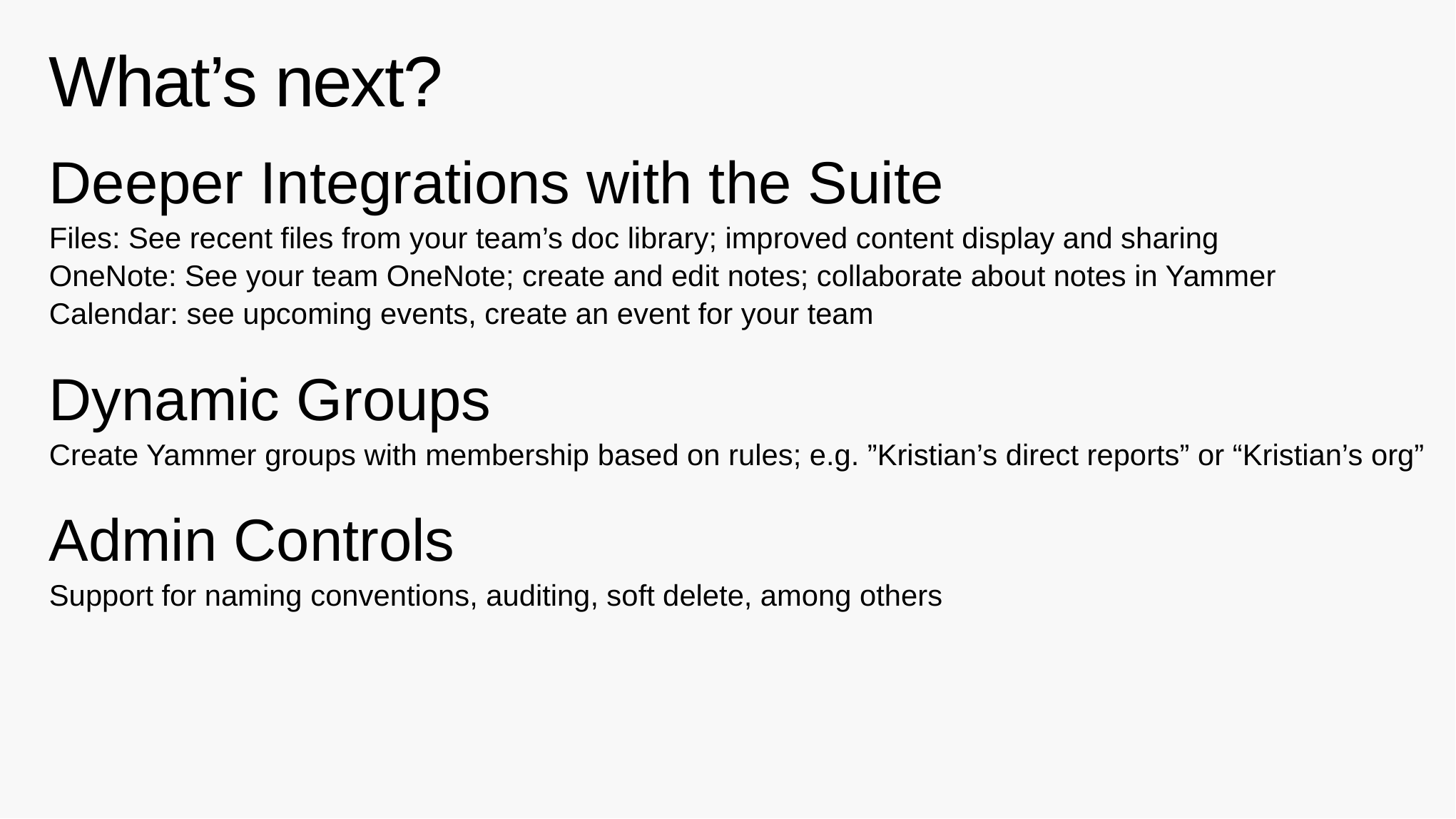

# What’s next?
Deeper Integrations with the Suite
Files: See recent files from your team’s doc library; improved content display and sharing
OneNote: See your team OneNote; create and edit notes; collaborate about notes in Yammer
Calendar: see upcoming events, create an event for your team

Dynamic Groups
Create Yammer groups with membership based on rules; e.g. ”Kristian’s direct reports” or “Kristian’s org”

Admin Controls
Support for naming conventions, auditing, soft delete, among others